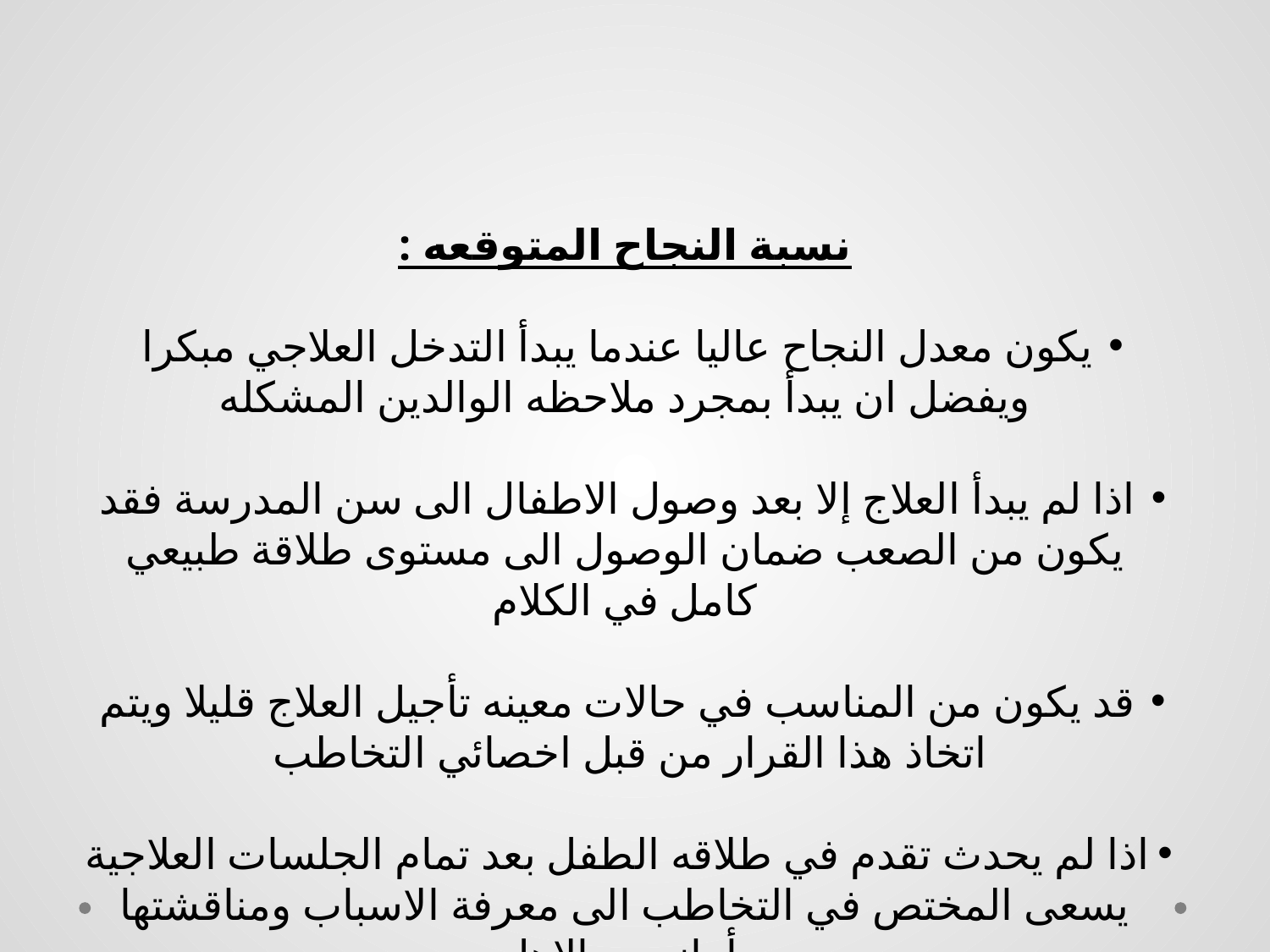

#
نسبة النجاح المتوقعه :

يكون معدل النجاح عاليا عندما يبدأ التدخل العلاجي مبكرا ويفضل ان يبدأ بمجرد ملاحظه الوالدين المشكله

اذا لم يبدأ العلاج إلا بعد وصول الاطفال الى سن المدرسة فقد يكون من الصعب ضمان الوصول الى مستوى طلاقة طبيعي كامل في الكلام

قد يكون من المناسب في حالات معينه تأجيل العلاج قليلا ويتم اتخاذ هذا القرار من قبل اخصائي التخاطب

اذا لم يحدث تقدم في طلاقه الطفل بعد تمام الجلسات العلاجية يسعى المختص في التخاطب الى معرفة الاسباب ومناقشتها بأمانه مع الاهل